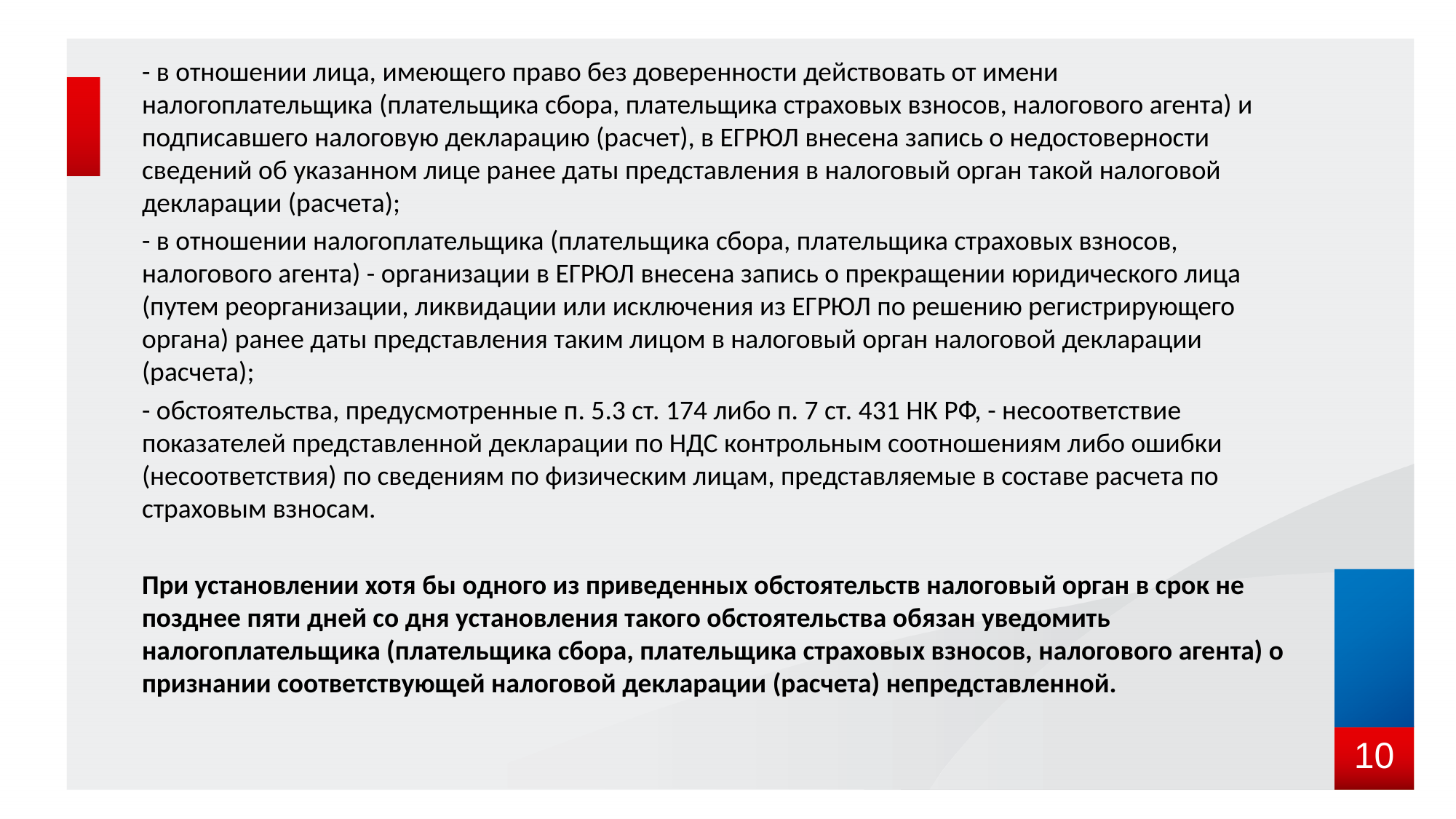

- в отношении лица, имеющего право без доверенности действовать от имени налогоплательщика (плательщика сбора, плательщика страховых взносов, налогового агента) и подписавшего налоговую декларацию (расчет), в ЕГРЮЛ внесена запись о недостоверности сведений об указанном лице ранее даты представления в налоговый орган такой налоговой декларации (расчета);
- в отношении налогоплательщика (плательщика сбора, плательщика страховых взносов, налогового агента) - организации в ЕГРЮЛ внесена запись о прекращении юридического лица (путем реорганизации, ликвидации или исключения из ЕГРЮЛ по решению регистрирующего органа) ранее даты представления таким лицом в налоговый орган налоговой декларации (расчета);
- обстоятельства, предусмотренные п. 5.3 ст. 174 либо п. 7 ст. 431 НК РФ, - несоответствие показателей представленной декларации по НДС контрольным соотношениям либо ошибки (несоответствия) по сведениям по физическим лицам, представляемые в составе расчета по страховым взносам.

При установлении хотя бы одного из приведенных обстоятельств налоговый орган в срок не позднее пяти дней со дня установления такого обстоятельства обязан уведомить налогоплательщика (плательщика сбора, плательщика страховых взносов, налогового агента) о признании соответствующей налоговой декларации (расчета) непредставленной.
10